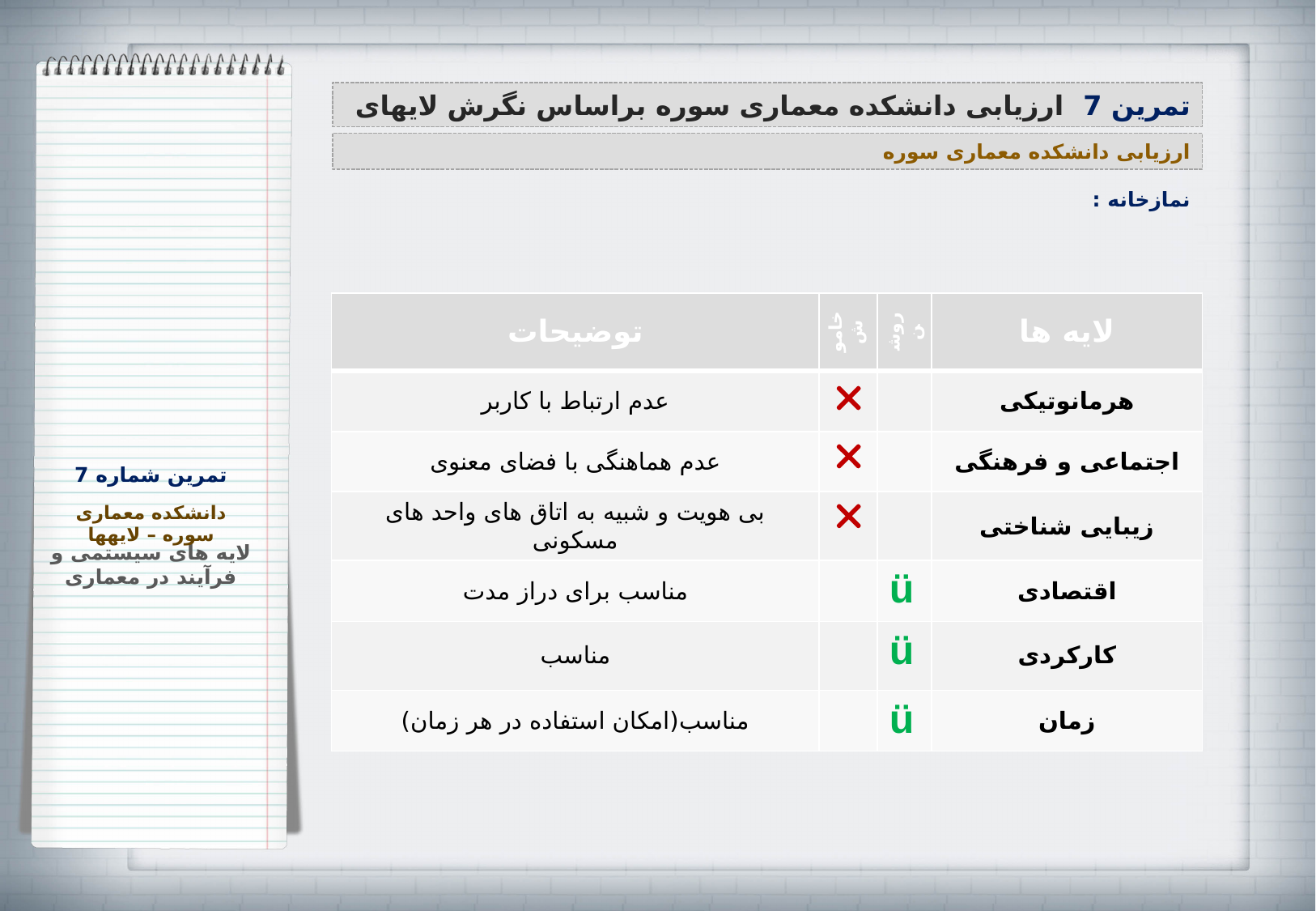

تمرین 7  ارزیابی دانشکده معماری سوره براساس نگرش لایه‏ای
ارزیابی دانشکده معماری سوره
نمازخانه :
| توضیحات | خاموش | روشن | لایه ها |
| --- | --- | --- | --- |
| عدم ارتباط با کاربر |  |  | هرمانوتیکی |
| عدم هماهنگی با فضای معنوی |  |  | اجتماعی و فرهنگی |
| بی هویت و شبیه به اتاق های واحد های مسکونی |  |  | زیبایی شناختی |
| مناسب برای دراز مدت |  | ü | اقتصادی |
| مناسب |  | ü | کارکردی |
| مناسب(امکان استفاده در هر زمان) |  | ü | زمان |

تمرین شماره 7
دانشکده معماری سوره – لایه‏ها

لایه های سیستمی و فرآیند در معماری